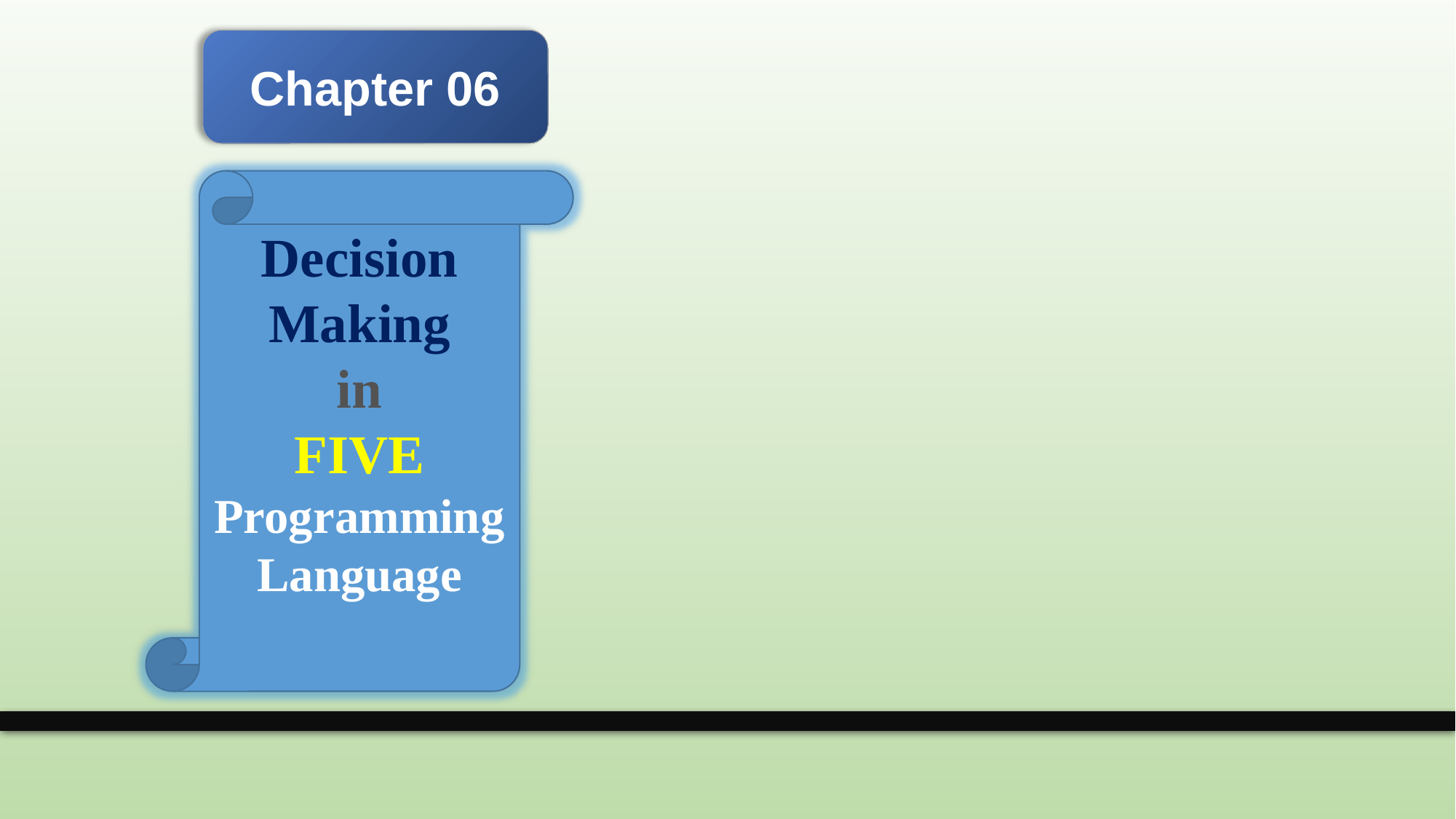

Chapter 06
Decision Making
in
FIVE
Programming
Language